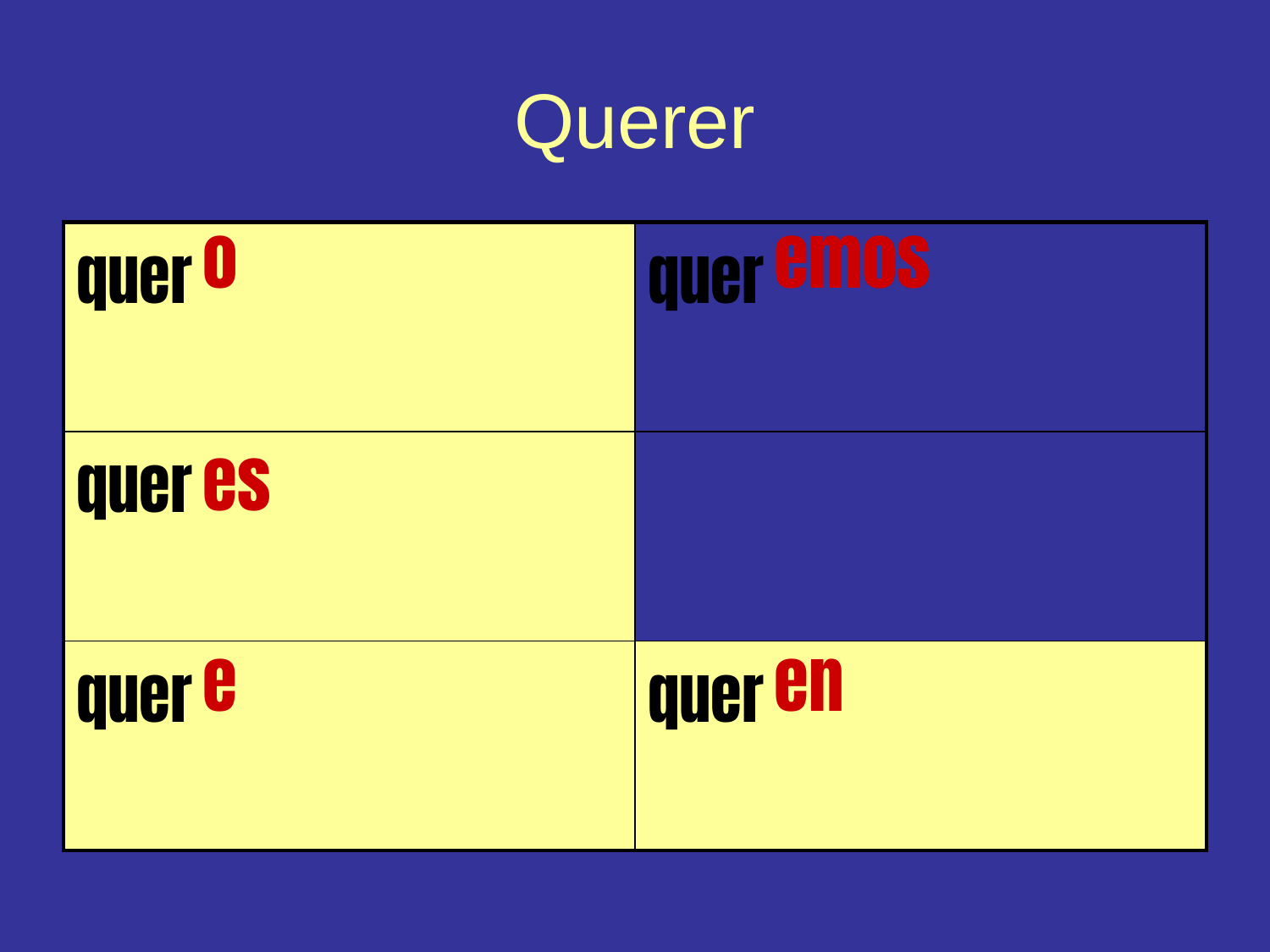

# Querer
o
emos
| quer | quer |
| --- | --- |
| quer |  |
| quer | quer |
es
e
en